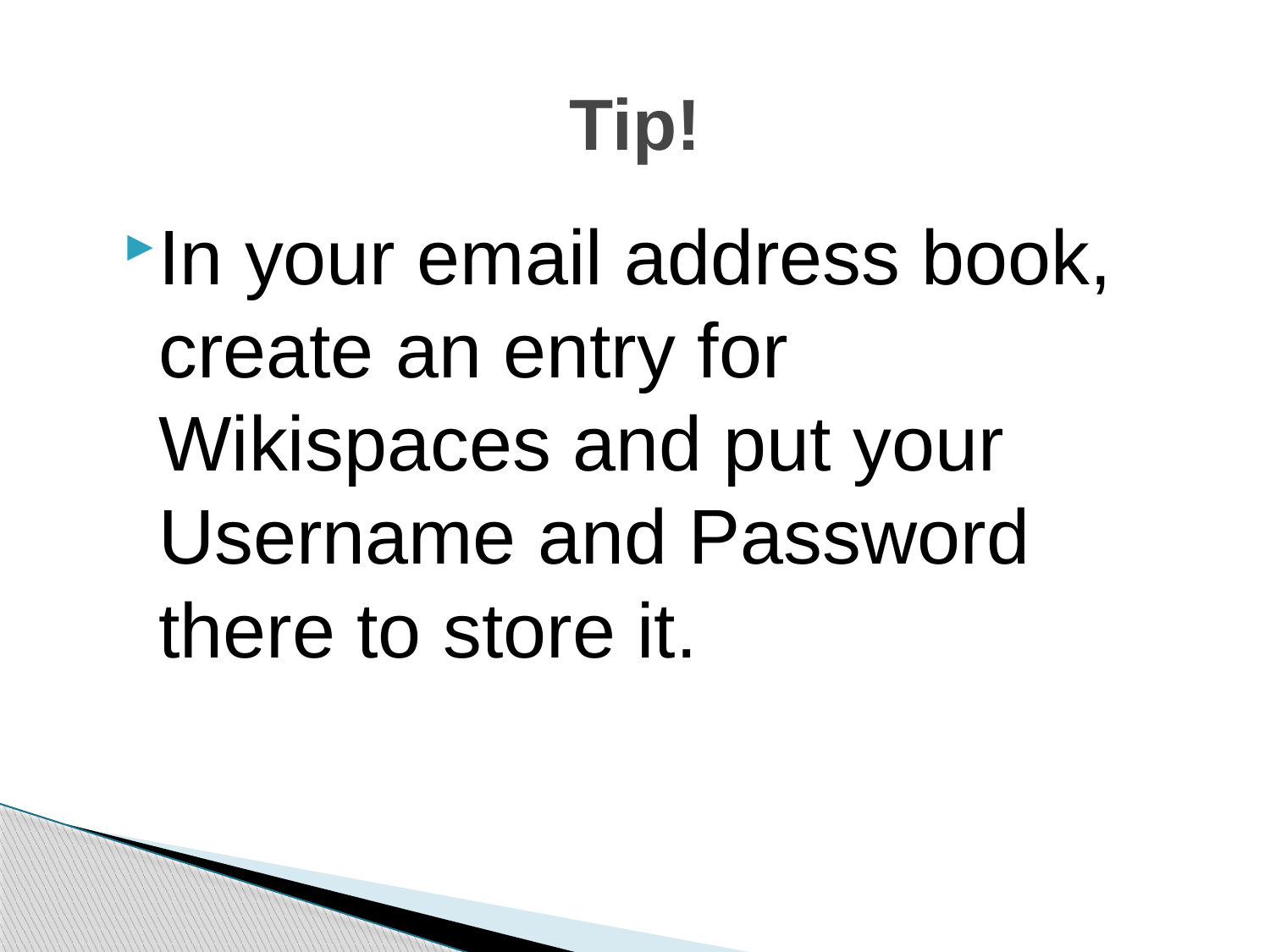

# Tip!
In your email address book, create an entry for Wikispaces and put your Username and Password there to store it.